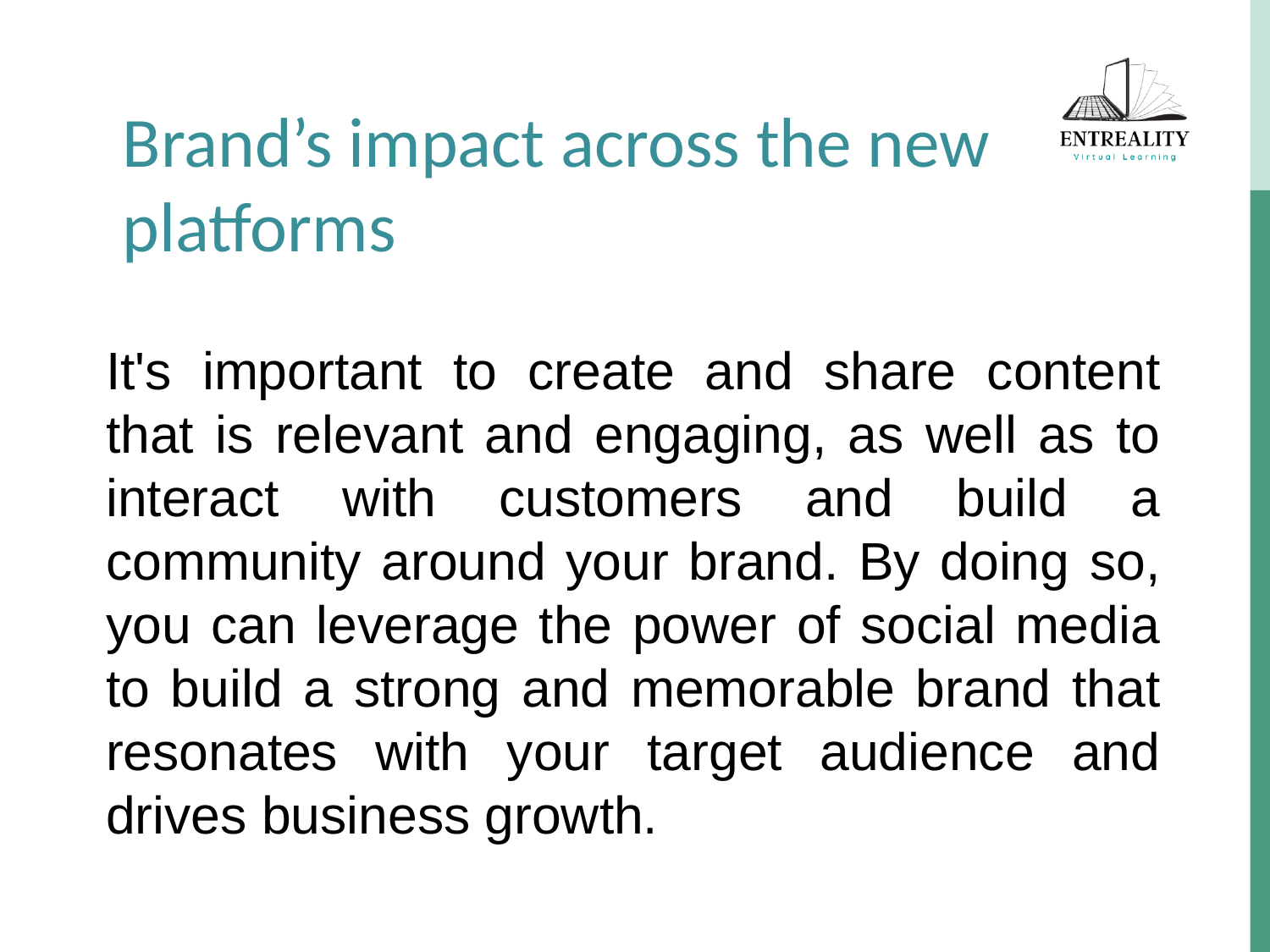

Brand’s impact across the new platforms
It's important to create and share content that is relevant and engaging, as well as to interact with customers and build a community around your brand. By doing so, you can leverage the power of social media to build a strong and memorable brand that resonates with your target audience and drives business growth.